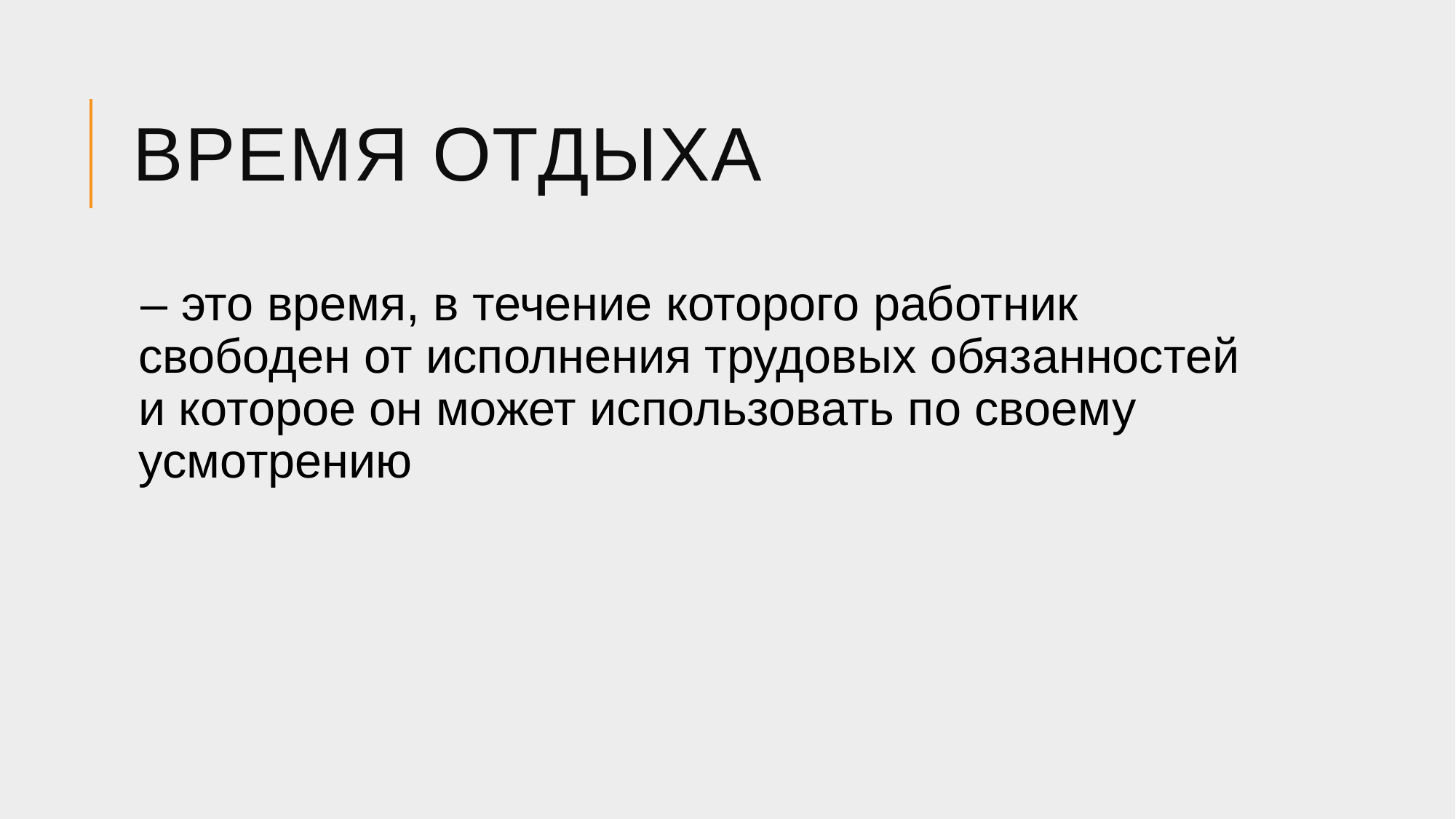

# Время отдыха
– это время, в течение которого работник свободен от исполнения трудовых обязанностей и которое он может использовать по своему усмотрению